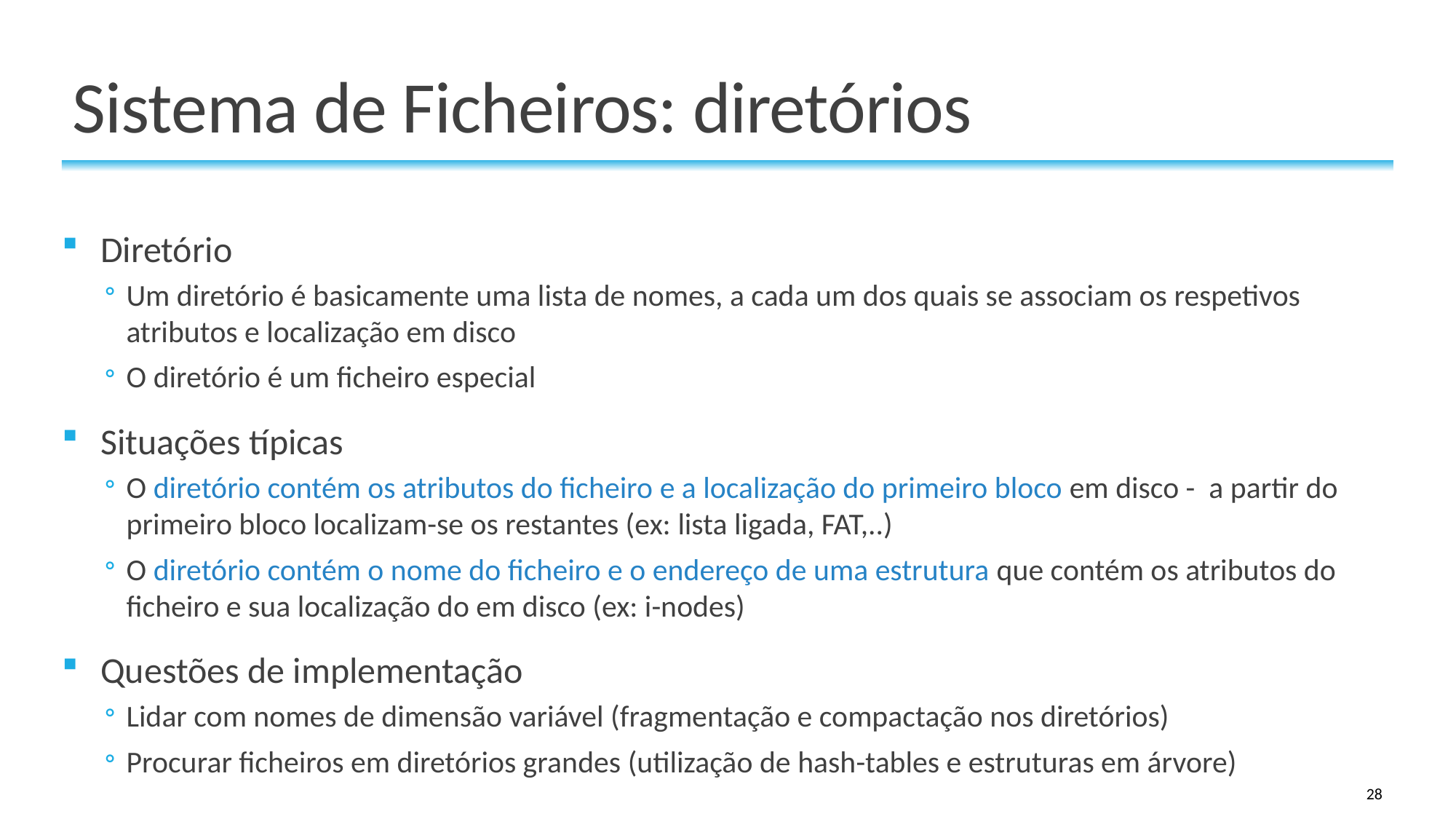

# Sistema de Ficheiros: diretórios
Diretório
Um diretório é basicamente uma lista de nomes, a cada um dos quais se associam os respetivos atributos e localização em disco
O diretório é um ficheiro especial
Situações típicas
O diretório contém os atributos do ficheiro e a localização do primeiro bloco em disco -  a partir do primeiro bloco localizam-se os restantes (ex: lista ligada, FAT,..)
O diretório contém o nome do ficheiro e o endereço de uma estrutura que contém os atributos do ficheiro e sua localização do em disco (ex: i-nodes)
Questões de implementação
Lidar com nomes de dimensão variável (fragmentação e compactação nos diretórios)
Procurar ficheiros em diretórios grandes (utilização de hash-tables e estruturas em árvore)
28